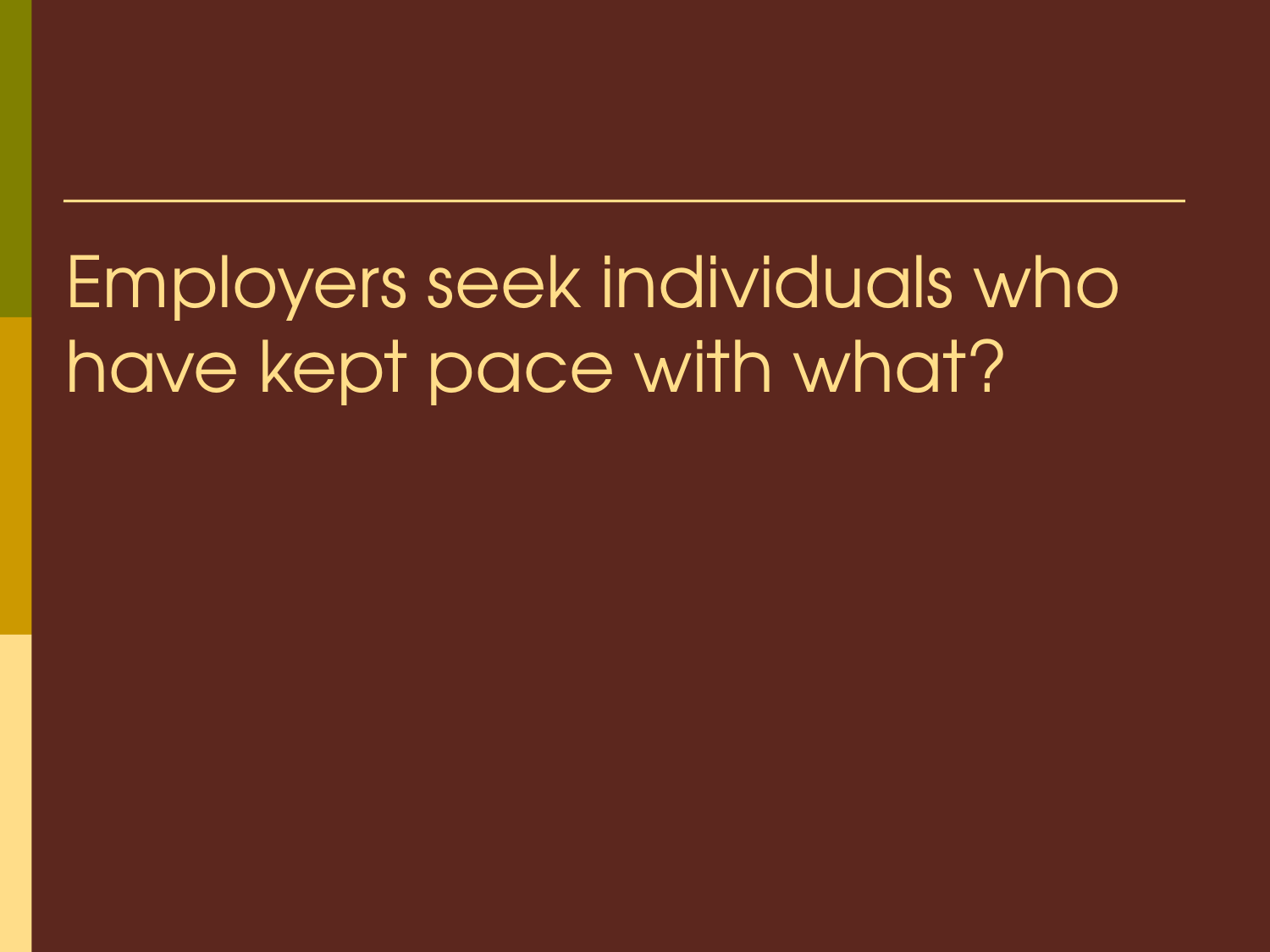

# Employers seek individuals who have kept pace with what?